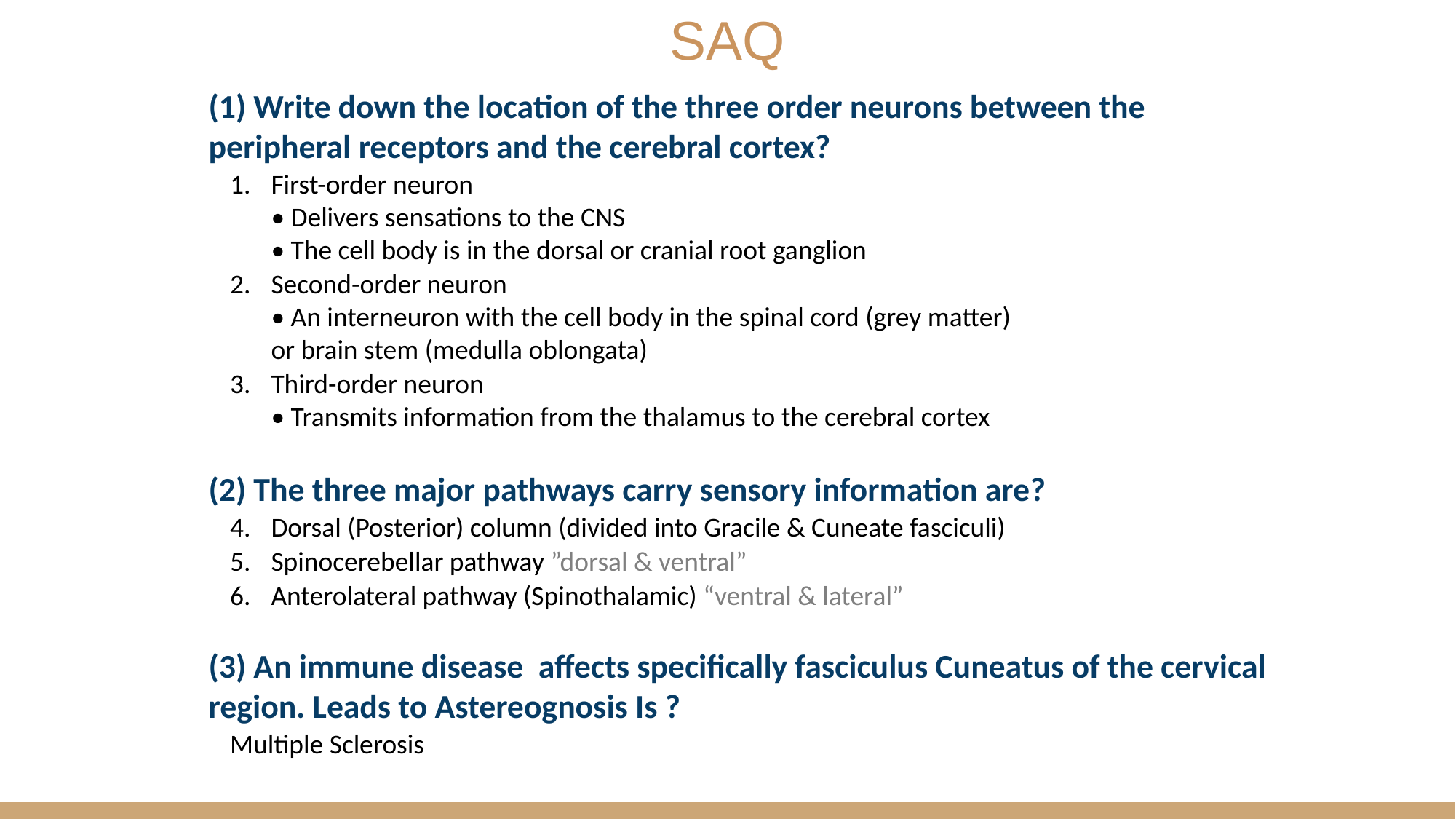

(1) Write down the location of the three order neurons between the peripheral receptors and the cerebral cortex?
First-order neuron
• Delivers sensations to the CNS
• The cell body is in the dorsal or cranial root ganglion
Second-order neuron
• An interneuron with the cell body in the spinal cord (grey matter)
or brain stem (medulla oblongata)
Third-order neuron
• Transmits information from the thalamus to the cerebral cortex

(2) The three major pathways carry sensory information are?
Dorsal (Posterior) column (divided into Gracile & Cuneate fasciculi)
Spinocerebellar pathway ”dorsal & ventral”
Anterolateral pathway (Spinothalamic) “ventral & lateral”
(3) An immune disease  affects specifically fasciculus Cuneatus of the cervical region. Leads to Astereognosis Is ?
Multiple Sclerosis